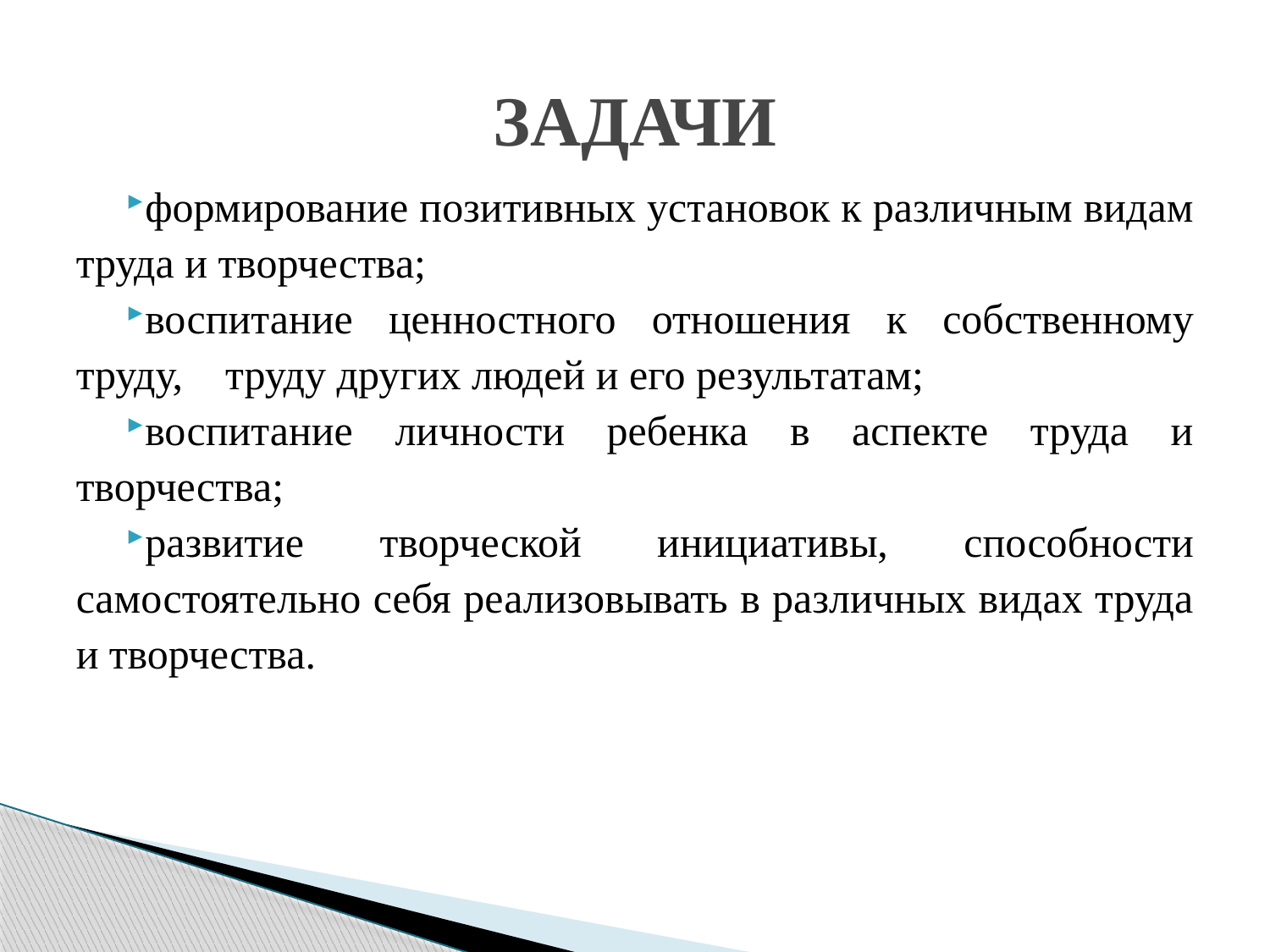

# ЗАДАЧИ
формирование позитивных установок к различным видам труда и творчества;
воспитание ценностного отношения к собственному труду,    труду других людей и его результатам;
воспитание личности ребенка в аспекте труда и творчества;
развитие творческой инициативы, способности самостоятельно себя реализовывать в различных видах труда и творчества.